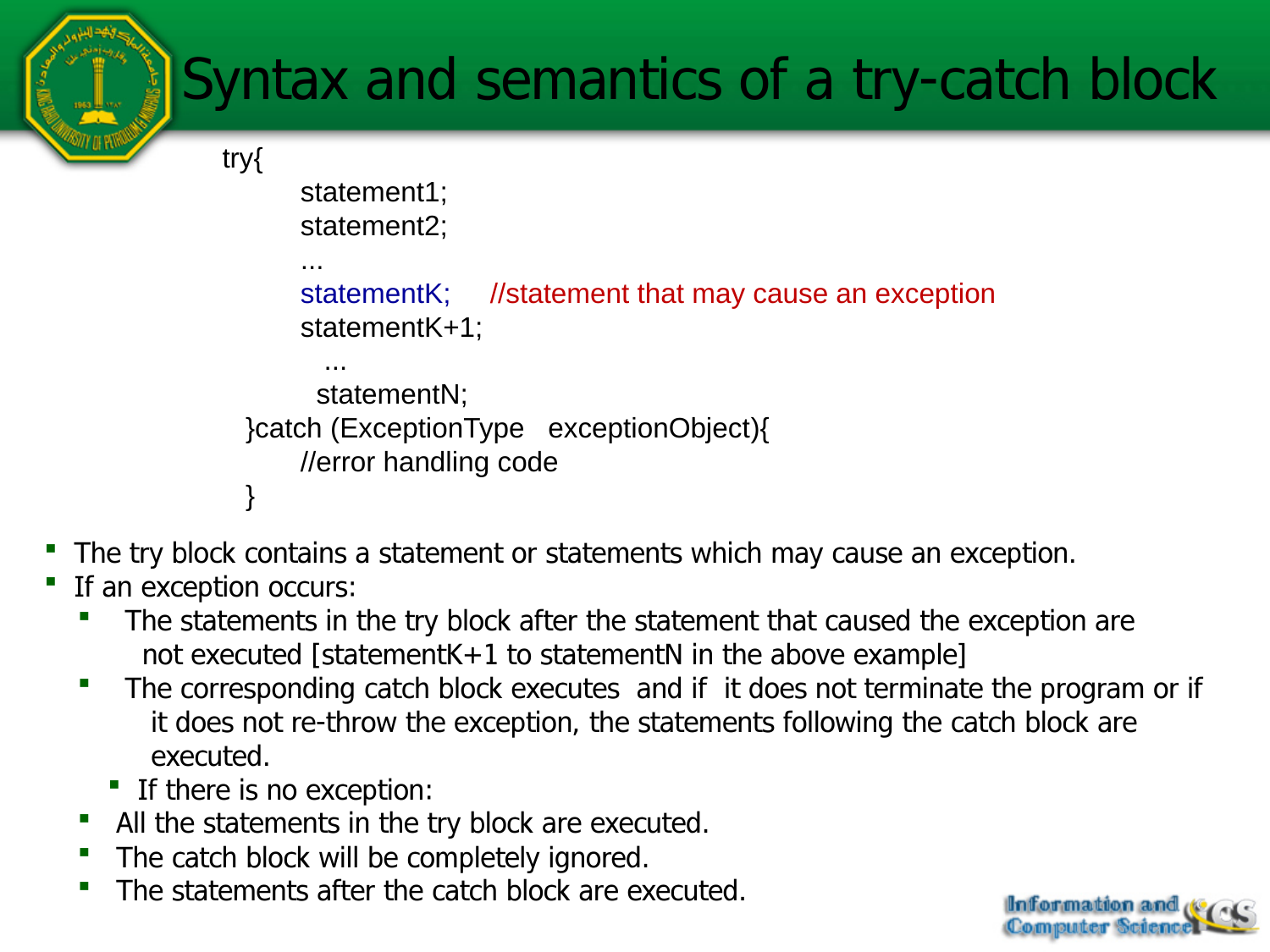

# Syntax and semantics of a try-catch block
try{
          statement1;
          statement2;
          ...
          statementK;     //statement that may cause an exception
          statementK+1;
             ...
            statementN;
   }catch (ExceptionType   exceptionObject)‏{
          //error handling code
   }
The try block contains a statement or statements which may cause an exception.
If an exception occurs:
  The statements in the try block after the statement that caused the exception are
    not executed [statementK+1 to statementN in the above example]
  The corresponding catch block executes  and if  it does not terminate the program or if
     it does not re-throw the exception, the statements following the catch block are
     executed.
If there is no exception:
 All the statements in the try block are executed.
 The catch block will be completely ignored.
 The statements after the catch block are executed.